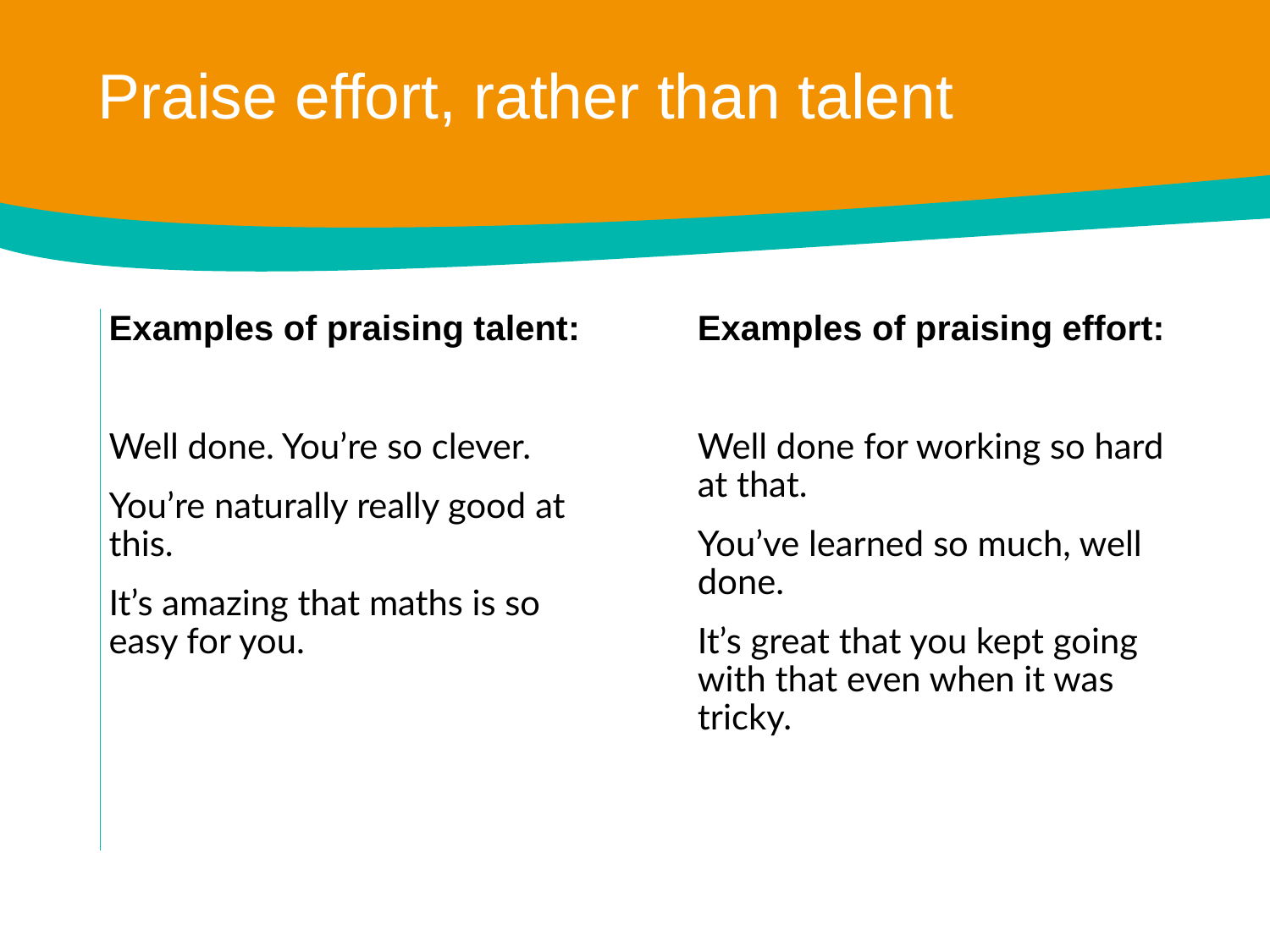

Praise effort, rather than talent
Examples of praising effort:

Well done for working so hard at that.
You’ve learned so much, well done.
It’s great that you kept going with that even when it was tricky.
Examples of praising talent:

Well done. You’re so clever.
You’re naturally really good at this.
It’s amazing that maths is so easy for you.